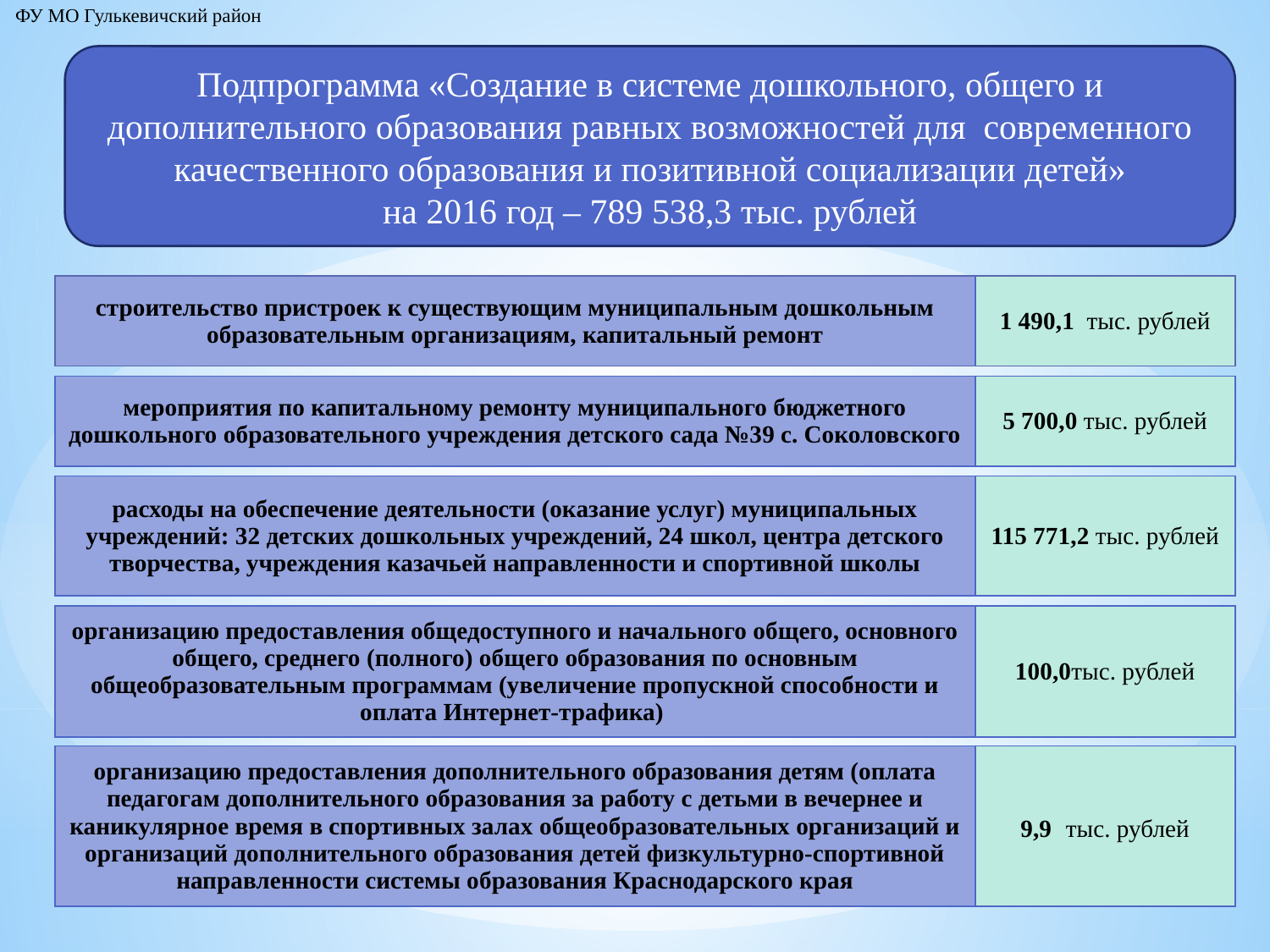

ФУ МО Гулькевичский район
Подпрограмма «Создание в системе дошкольного, общего и дополнительного образования равных возможностей для  современного качественного образования и позитивной социализации детей»
на 2016 год – 789 538,3 тыс. рублей
| строительство пристроек к существующим муниципальным дошкольным образовательным организациям, капитальный ремонт | 1 490,1 тыс. рублей |
| --- | --- |
| мероприятия по капитальному ремонту муниципального бюджетного дошкольного образовательного учреждения детского сада №39 с. Соколовского | 5 700,0 тыс. рублей |
| --- | --- |
| расходы на обеспечение деятельности (оказание услуг) муниципальных учреждений: 32 детских дошкольных учреждений, 24 школ, центра детского творчества, учреждения казачьей направленности и спортивной школы | 115 771,2 тыс. рублей |
| --- | --- |
| организацию предоставления общедоступного и начального общего, основного общего, среднего (полного) общего образования по основным общеобразовательным программам (увеличение пропускной способности и оплата Интернет-трафика) | 100,0тыс. рублей |
| --- | --- |
| организацию предоставления дополнительного образования детям (оплата педагогам дополнительного образования за работу с детьми в вечернее и каникулярное время в спортивных залах общеобразовательных организаций и организаций дополнительного образования детей физкультурно-спортивной направленности системы образования Краснодарского края | 9,9 тыс. рублей |
| --- | --- |